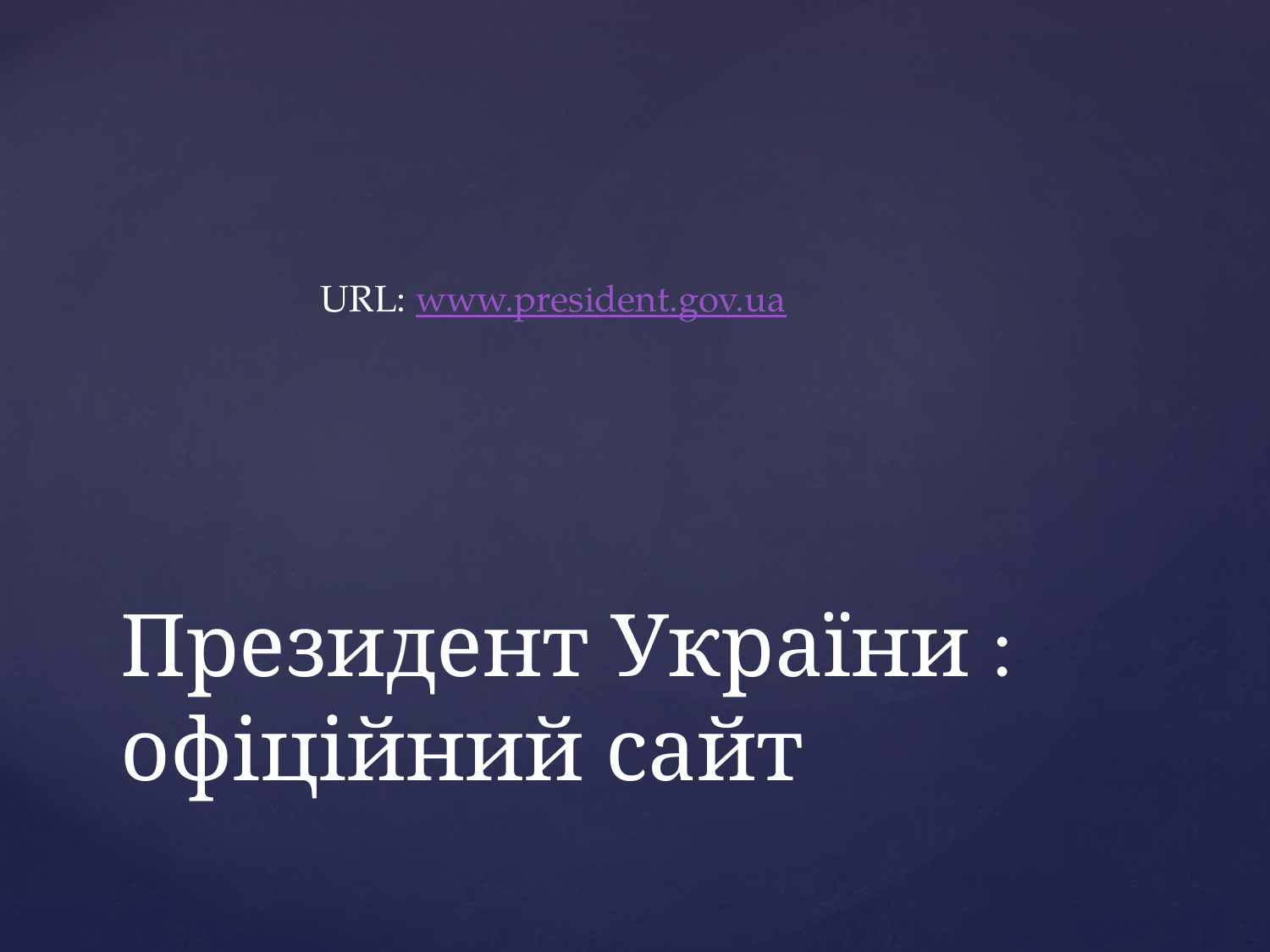

URL: www.president.gov.ua

# Президент України : офіційний сайт